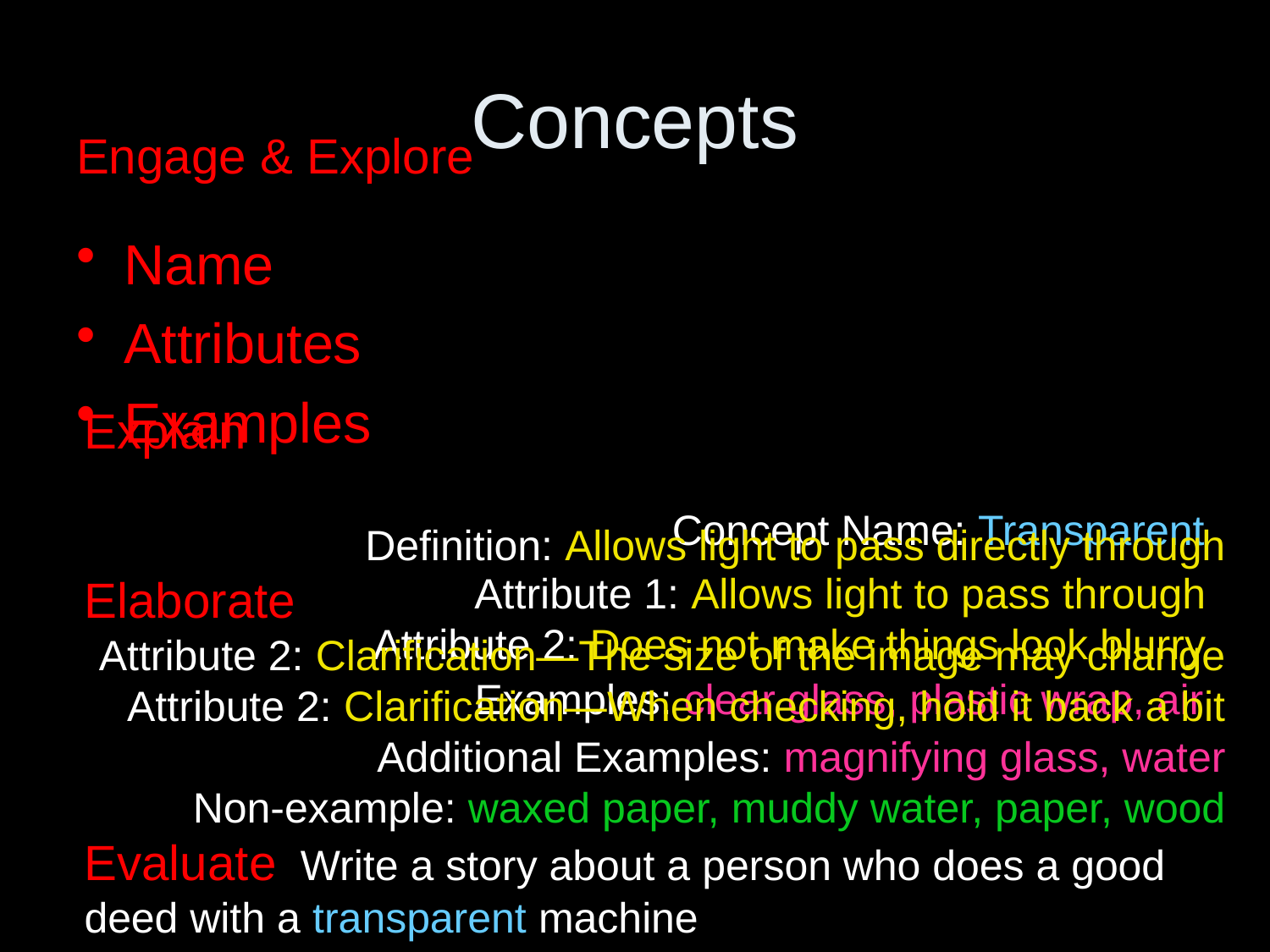

# Concepts
Engage & Explore
Name
Attributes
Examples

Explain

Definition: Allows light to pass directly through
Elaborate
Attribute 2: Clarification—The size of the image may change
Attribute 2: Clarification—When checking, hold it back a bit
Additional Examples: magnifying glass, water
Non-example: waxed paper, muddy water, paper, wood
Evaluate  Write a story about a person who does a good deed with a transparent machine
Concept Name: Transparent

Attribute 1: Allows light to pass through
Attribute 2: Does not make things look blurry

Examples: clear glass, plastic wrap, air